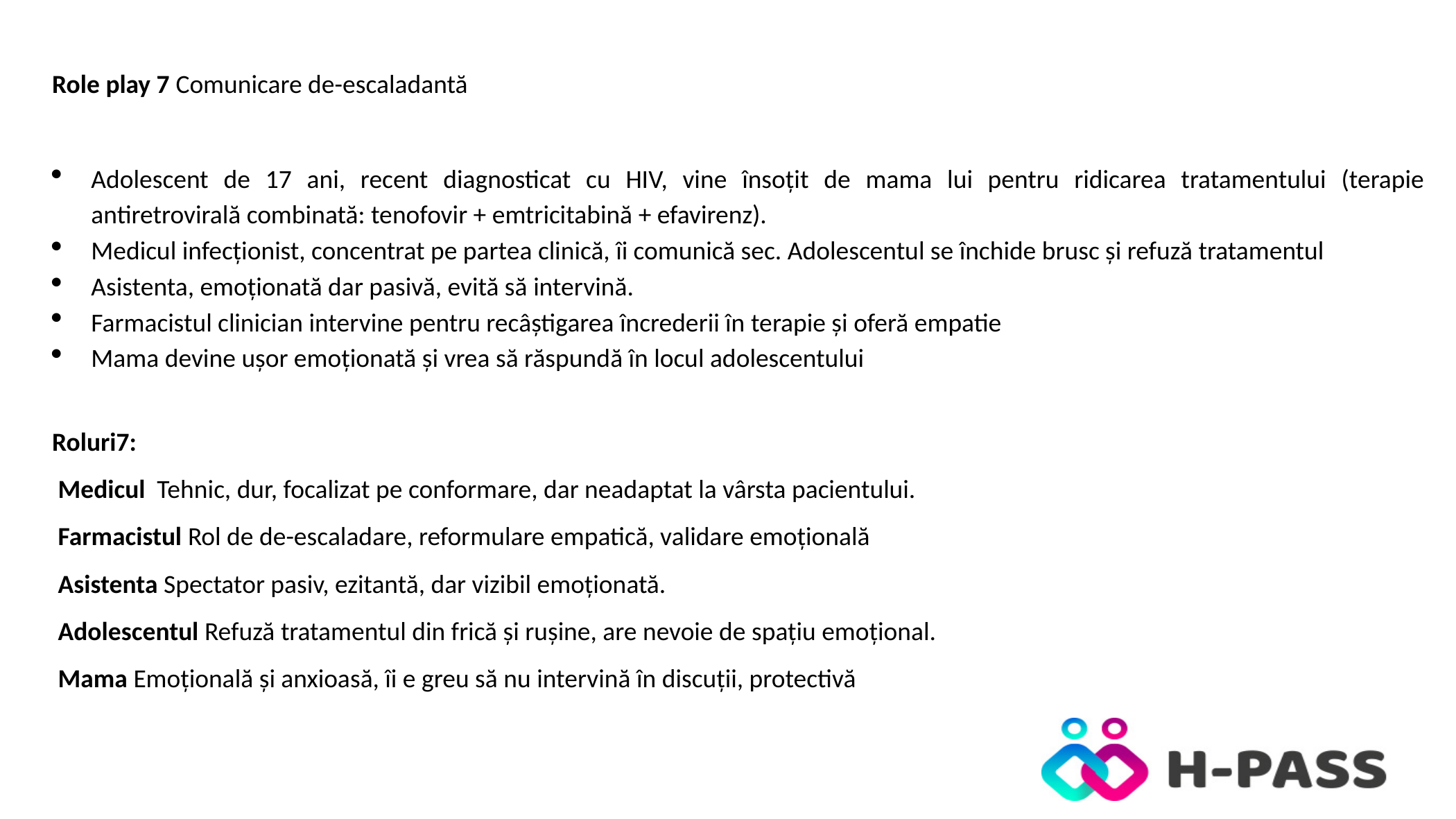

Role play 7 Comunicare de-escaladantă

Adolescent de 17 ani, recent diagnosticat cu HIV, vine însoțit de mama lui pentru ridicarea tratamentului (terapie antiretrovirală combinată: tenofovir + emtricitabină + efavirenz).
Medicul infecționist, concentrat pe partea clinică, îi comunică sec. Adolescentul se închide brusc și refuză tratamentul
Asistenta, emoționată dar pasivă, evită să intervină.
Farmacistul clinician intervine pentru recâștigarea încrederii în terapie și oferă empatie
Mama devine ușor emoționată și vrea să răspundă în locul adolescentului

Roluri7:
 Medicul  Tehnic, dur, focalizat pe conformare, dar neadaptat la vârsta pacientului.
 Farmacistul Rol de de-escaladare, reformulare empatică, validare emoțională
 Asistenta Spectator pasiv, ezitantă, dar vizibil emoționată.
 Adolescentul Refuză tratamentul din frică și rușine, are nevoie de spațiu emoțional.
 Mama Emoțională și anxioasă, îi e greu să nu intervină în discuții, protectivă